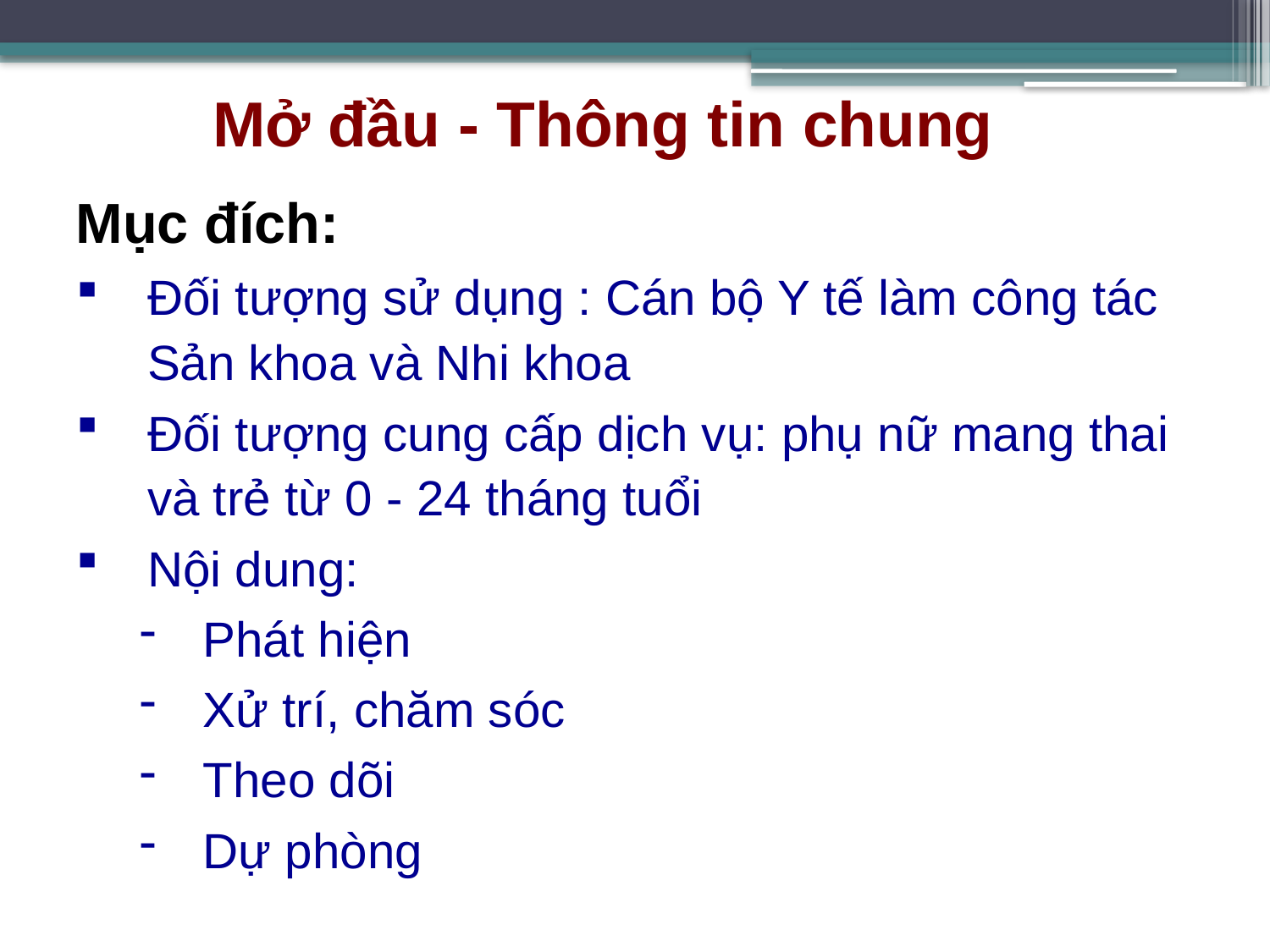

# Mở đầu - Thông tin chung
Mục đích:
Đối tượng sử dụng : Cán bộ Y tế làm công tác Sản khoa và Nhi khoa
Đối tượng cung cấp dịch vụ: phụ nữ mang thai và trẻ từ 0 - 24 tháng tuổi
Nội dung:
Phát hiện
Xử trí, chăm sóc
Theo dõi
Dự phòng